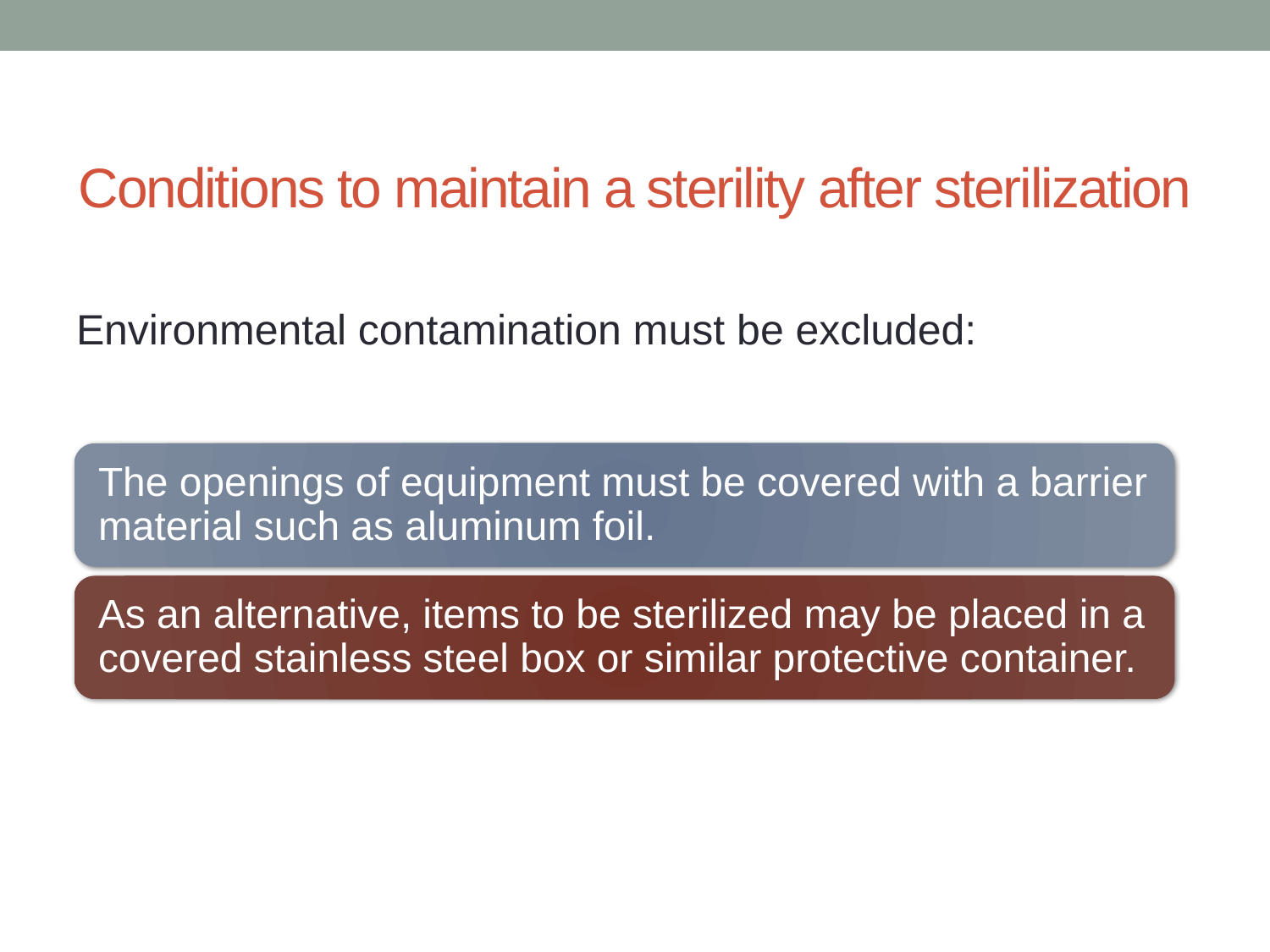

# Conditions to maintain a sterility after sterilization
Environmental contamination must be excluded:
The openings of equipment must be covered with a barrier material such as aluminum foil.
As an alternative, items to be sterilized may be placed in a covered stainless steel box or similar protective container.